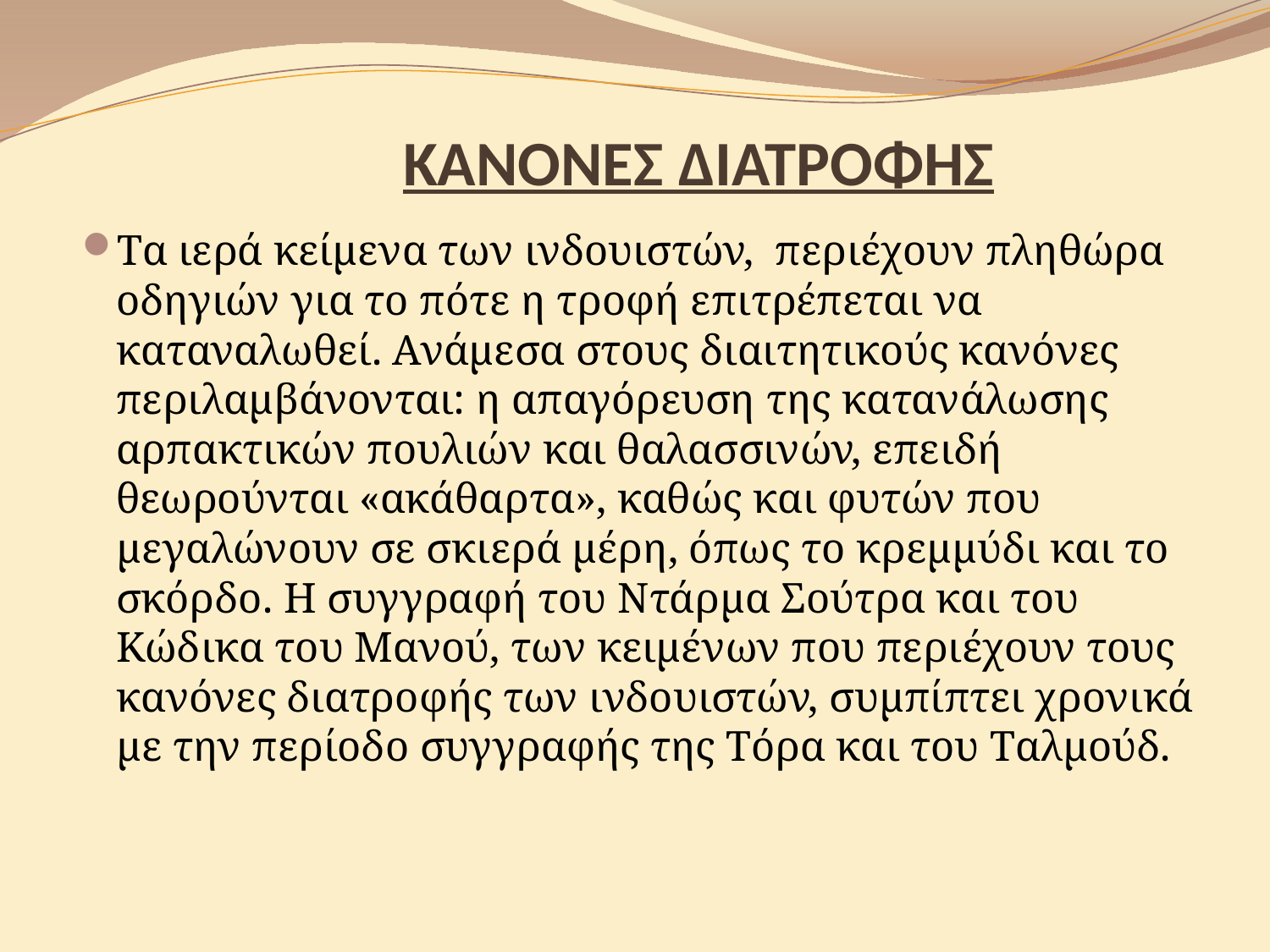

# ΚΑΝΟΝΕΣ ΔΙΑΤΡΟΦΗΣ
Tα ιερά κείμενα των ινδουιστών,  περιέχουν πληθώρα οδηγιών για το πότε η τροφή επιτρέπεται να καταναλωθεί. Ανάμεσα στους διαιτητικούς κανόνες περιλαμβάνονται: η απαγόρευση της κατανάλωσης αρπακτικών πουλιών και θαλασσινών, επειδή θεωρούνται «ακάθαρτα», καθώς και φυτών που μεγαλώνουν σε σκιερά μέρη, όπως το κρεμμύδι και το σκόρδο. H συγγραφή του Nτάρμα Σούτρα και του Kώδικα του Mανού, των κειμένων που περιέχουν τους κανόνες διατροφής των ινδουιστών, συμπίπτει χρονικά με την περίοδο συγγραφής της Tόρα και του Tαλμούδ.